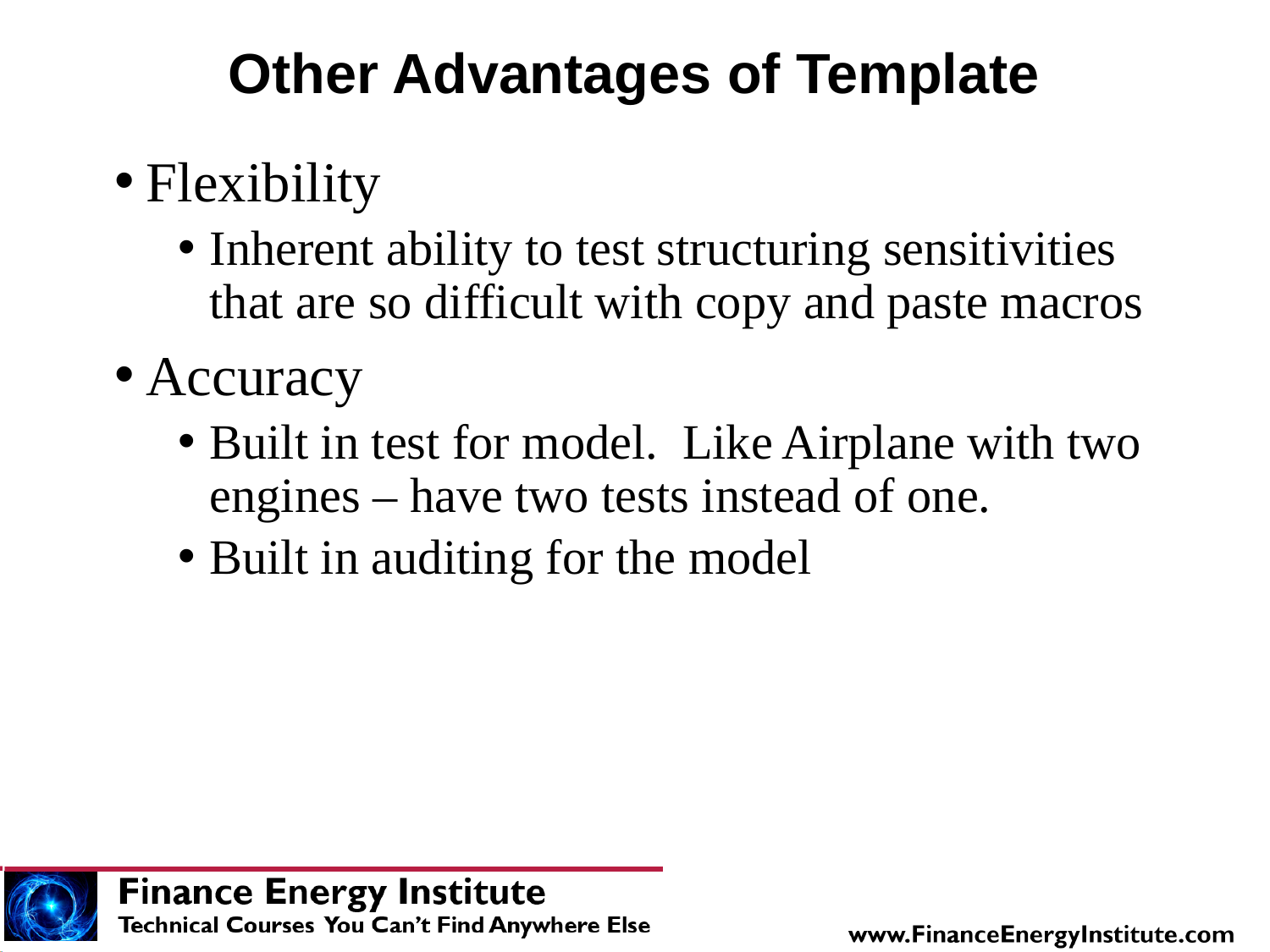

# Other Advantages of Template
Flexibility
Inherent ability to test structuring sensitivities that are so difficult with copy and paste macros
Accuracy
Built in test for model.  Like Airplane with two engines – have two tests instead of one.
Built in auditing for the model